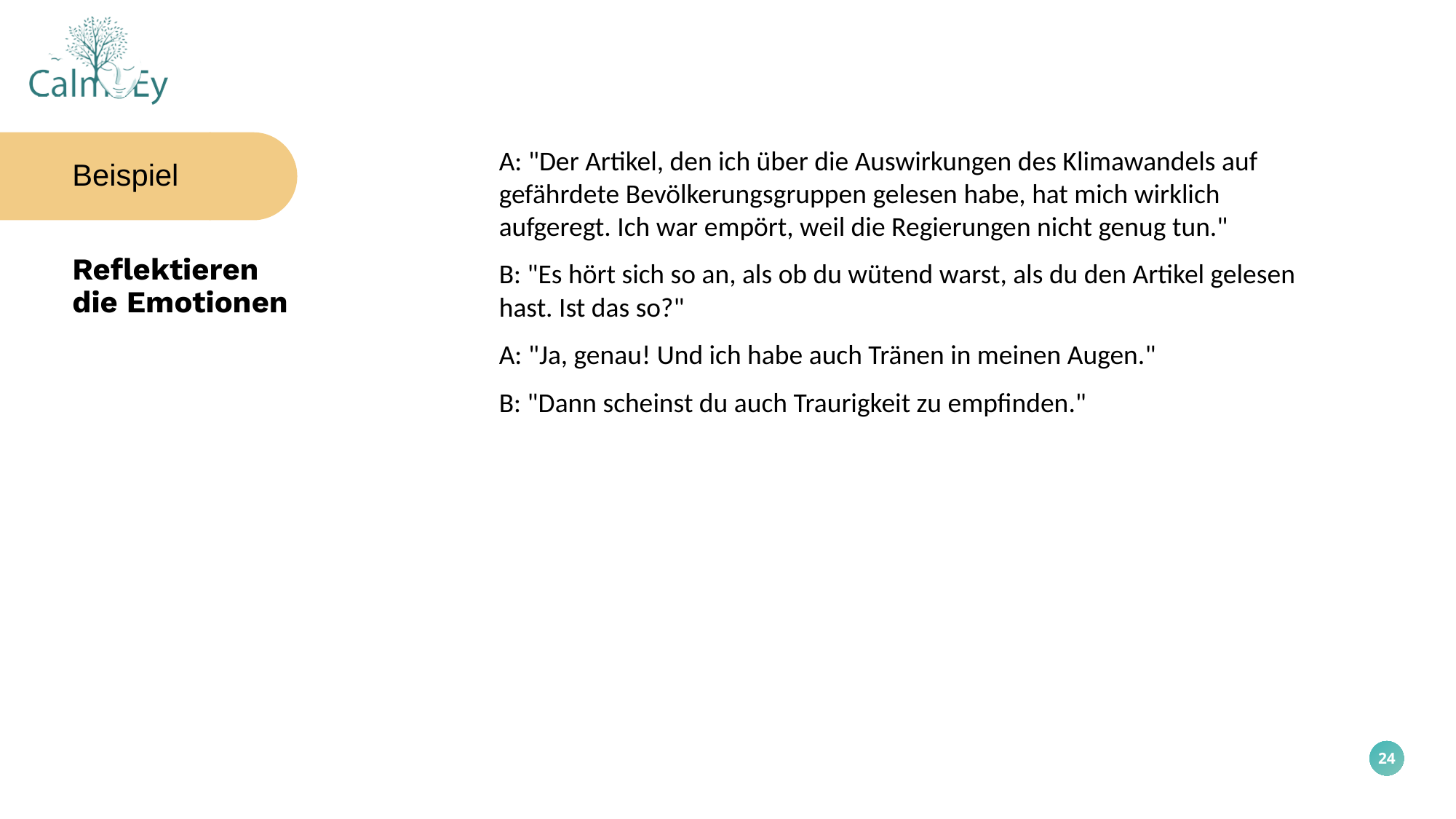

A: "Der Artikel, den ich über die Auswirkungen des Klimawandels auf gefährdete Bevölkerungsgruppen gelesen habe, hat mich wirklich aufgeregt. Ich war empört, weil die Regierungen nicht genug tun."
B: "Es hört sich so an, als ob du wütend warst, als du den Artikel gelesen hast. Ist das so?"
A: "Ja, genau! Und ich habe auch Tränen in meinen Augen."
B: "Dann scheinst du auch Traurigkeit zu empfinden."

Beispiel
Reflektieren
die Emotionen